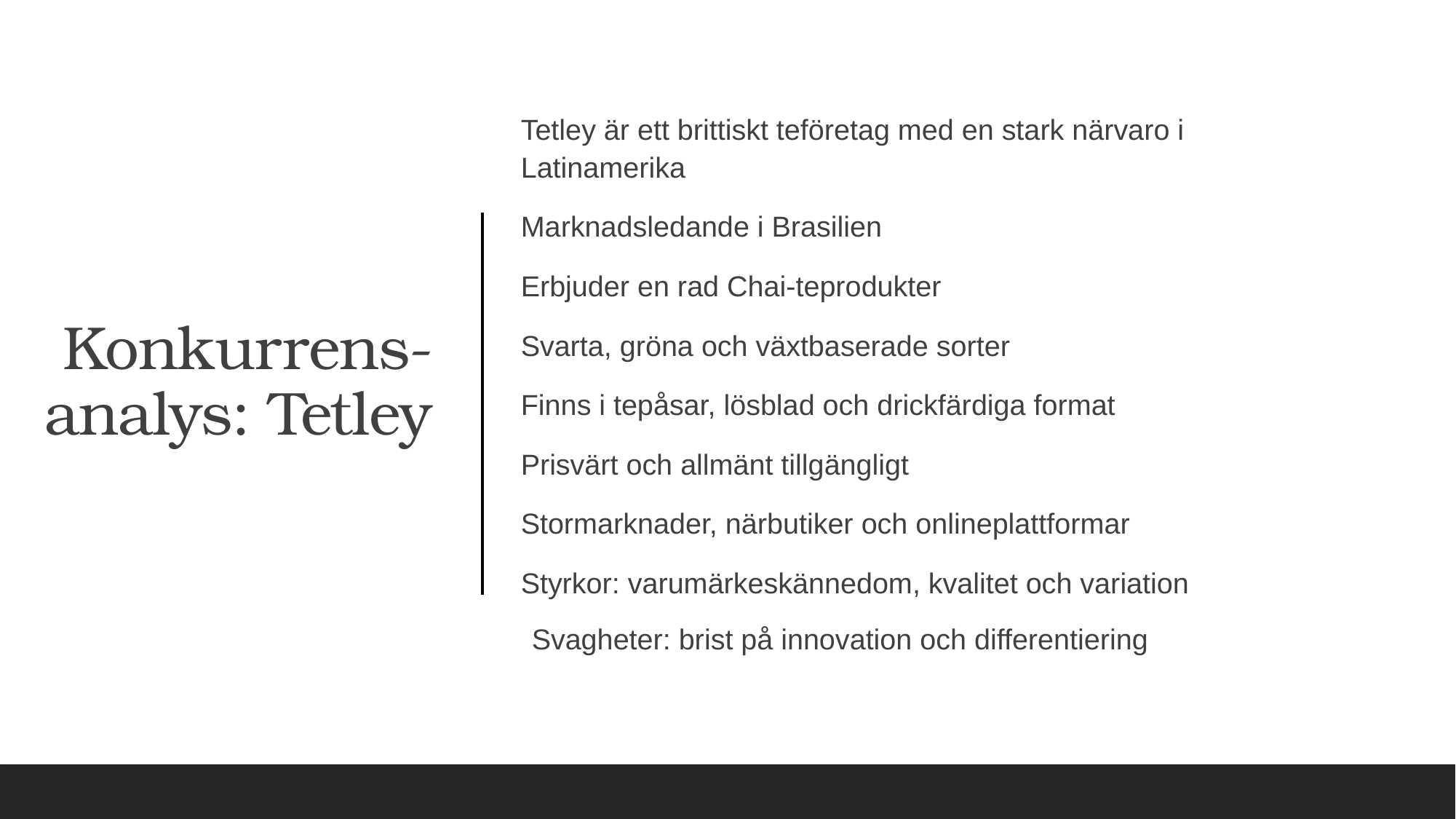

Tetley är ett brittiskt teföretag med en stark närvaro i Latinamerika
Marknadsledande i Brasilien
Erbjuder en rad Chai-teprodukter
Svarta, gröna och växtbaserade sorter
Finns i tepåsar, lösblad och drickfärdiga format
Prisvärt och allmänt tillgängligt
Stormarknader, närbutiker och onlineplattformar
Styrkor: varumärkeskännedom, kvalitet och variation
Svagheter: brist på innovation och differentiering
# Konkurrens-analys: Tetley